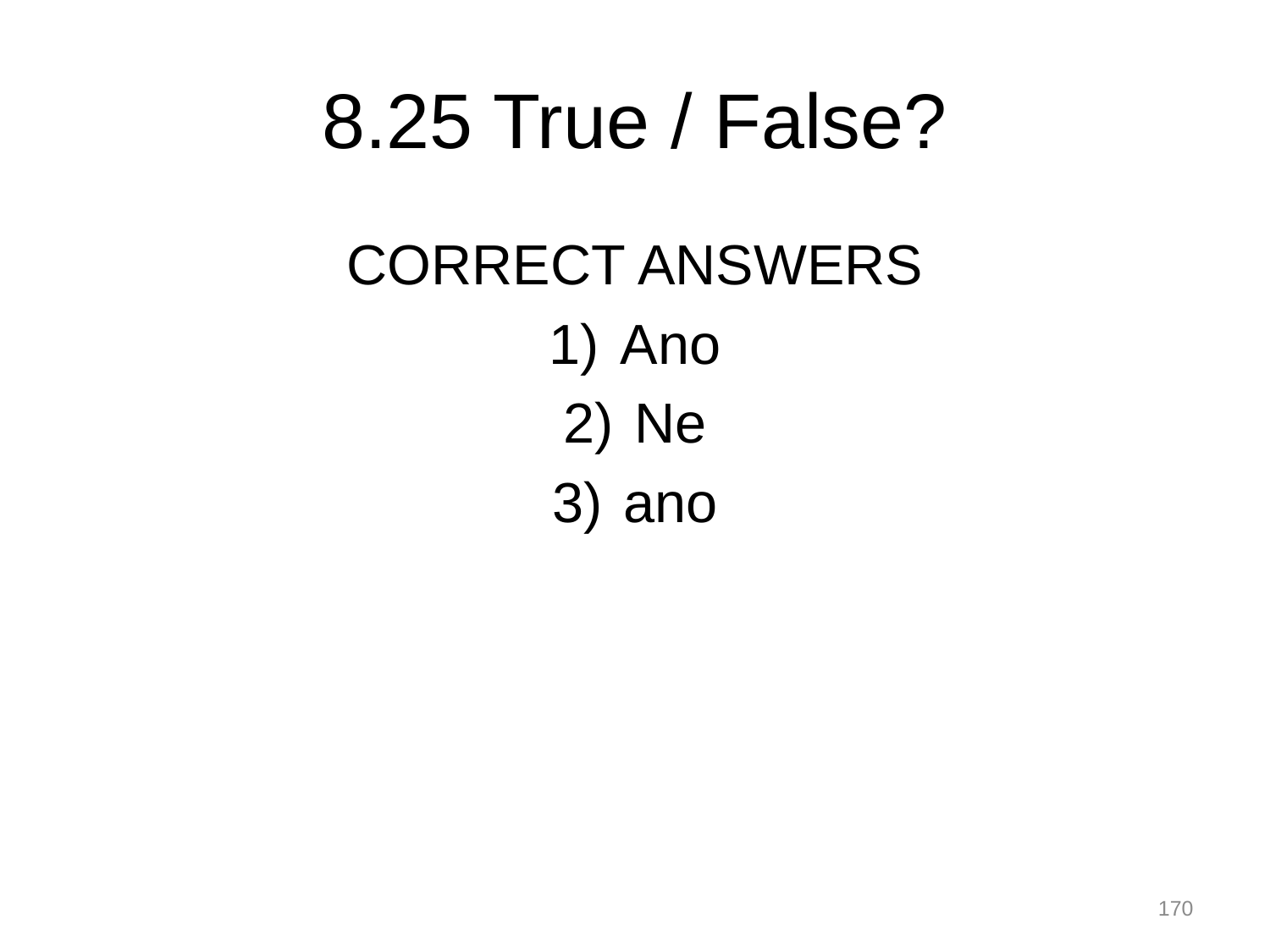

# 8.25 True / False?
CORRECT ANSWERS
Ano
Ne
ano
170